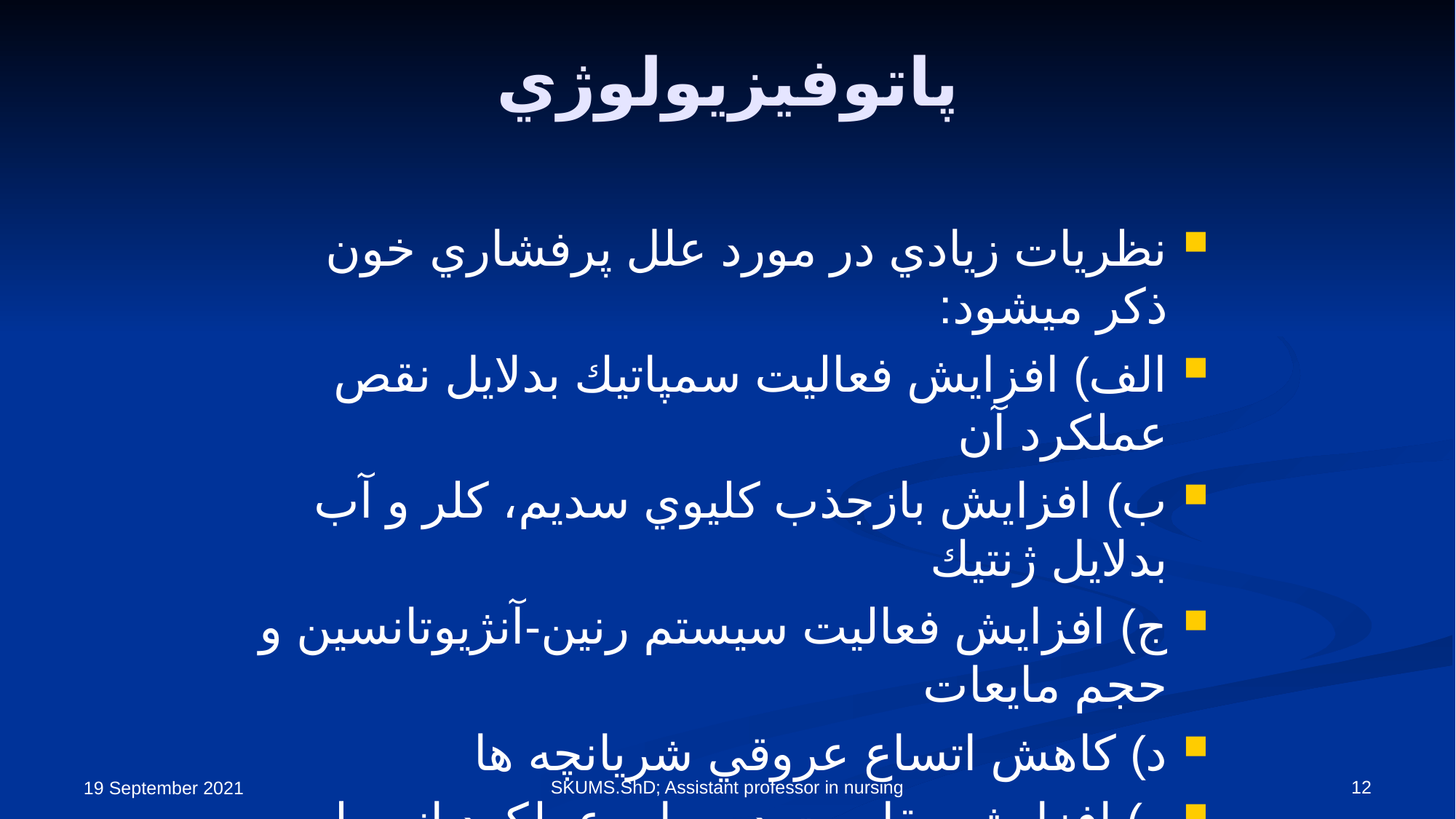

# پاتوفيزيولوژي
نظريات زيادي در مورد علل پرفشاري خون ذكر ميشود:
الف) افزايش فعاليت سمپاتيك بدلايل نقص عملكرد آن
ب) افزايش بازجذب كليوي سديم، كلر و آب بدلايل ژنتيك
ج) افزايش فعاليت سيستم رنين-آنژيوتانسين و حجم مايعات
د) كاهش اتساع عروقي شريانچه ها
ه) افزايش مقاومت در برابر عملكرد انسولين
و) كاهش قابليت ارتجاعي عروق در اثر ازدياد سن
SKUMS.ShD; Assistant professor in nursing
12
19 September 2021